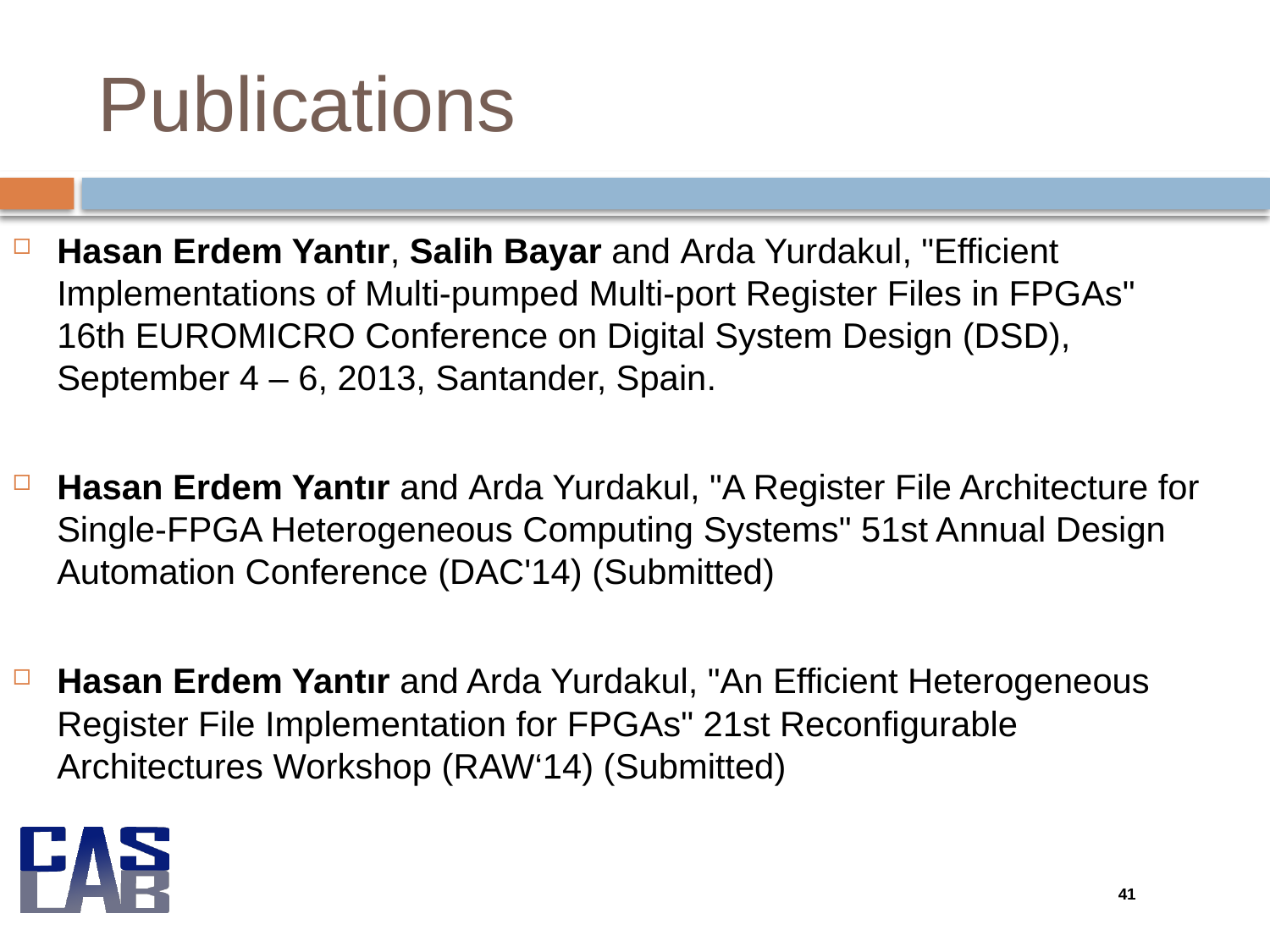

# Publications
Hasan Erdem Yantır, Salih Bayar and Arda Yurdakul, "Efficient Implementations of Multi-pumped Multi-port Register Files in FPGAs" 16th EUROMICRO Conference on Digital System Design (DSD), September 4 – 6, 2013, Santander, Spain.

Hasan Erdem Yantır and Arda Yurdakul, "A Register File Architecture for Single-FPGA Heterogeneous Computing Systems" 51st Annual Design Automation Conference (DAC'14) (Submitted)

Hasan Erdem Yantır and Arda Yurdakul, "An Efficient Heterogeneous Register File Implementation for FPGAs" 21st Reconfigurable Architectures Workshop (RAW‘14) (Submitted)

41